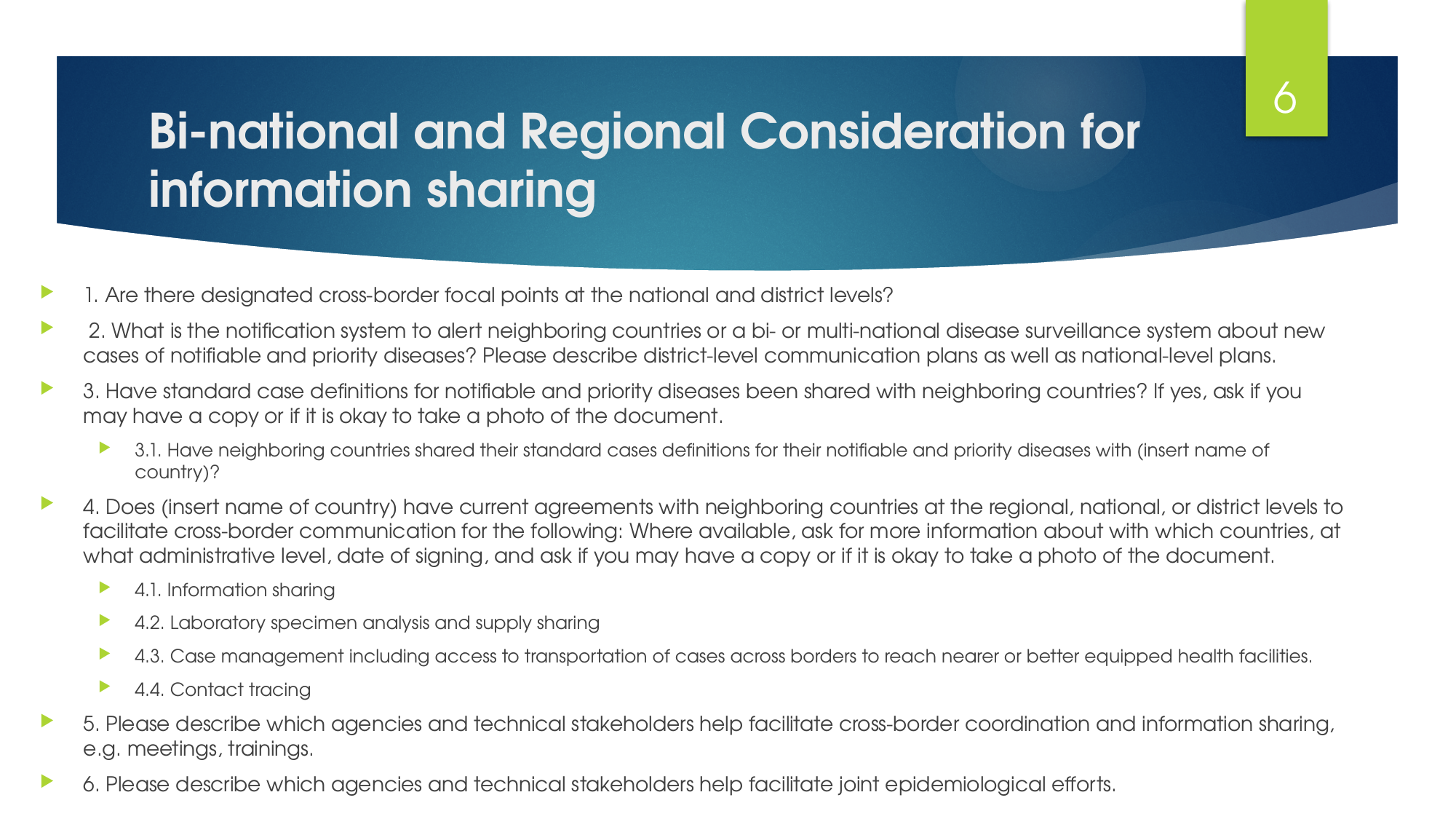

6
# Bi-national and Regional Consideration for information sharing
1. Are there designated cross-border focal points at the national and district levels?
 2. What is the notification system to alert neighboring countries or a bi- or multi-national disease surveillance system about new cases of notifiable and priority diseases? Please describe district-level communication plans as well as national-level plans.
3. Have standard case definitions for notifiable and priority diseases been shared with neighboring countries? If yes, ask if you may have a copy or if it is okay to take a photo of the document.
3.1. Have neighboring countries shared their standard cases definitions for their notifiable and priority diseases with (insert name of country)?
4. Does (insert name of country) have current agreements with neighboring countries at the regional, national, or district levels to facilitate cross-border communication for the following: Where available, ask for more information about with which countries, at what administrative level, date of signing, and ask if you may have a copy or if it is okay to take a photo of the document.
4.1. Information sharing
4.2. Laboratory specimen analysis and supply sharing
4.3. Case management including access to transportation of cases across borders to reach nearer or better equipped health facilities.
4.4. Contact tracing
5. Please describe which agencies and technical stakeholders help facilitate cross-border coordination and information sharing, e.g. meetings, trainings.
6. Please describe which agencies and technical stakeholders help facilitate joint epidemiological efforts.